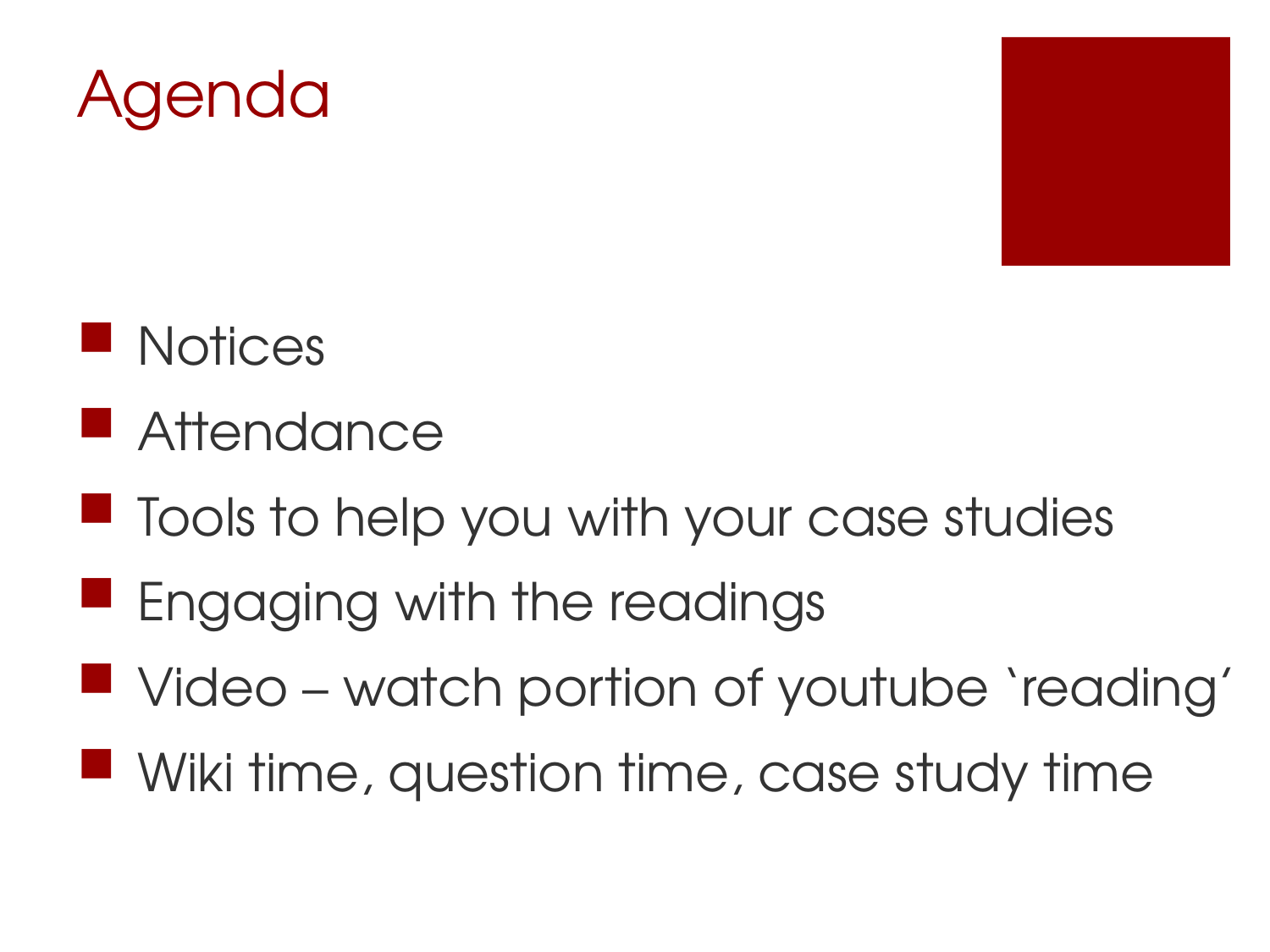

# Agenda
  Notices
  Attendance
  Tools to help you with your case studies
  Engaging with the readings
  Video – watch portion of youtube ‘reading’
  Wiki time, question time, case study time